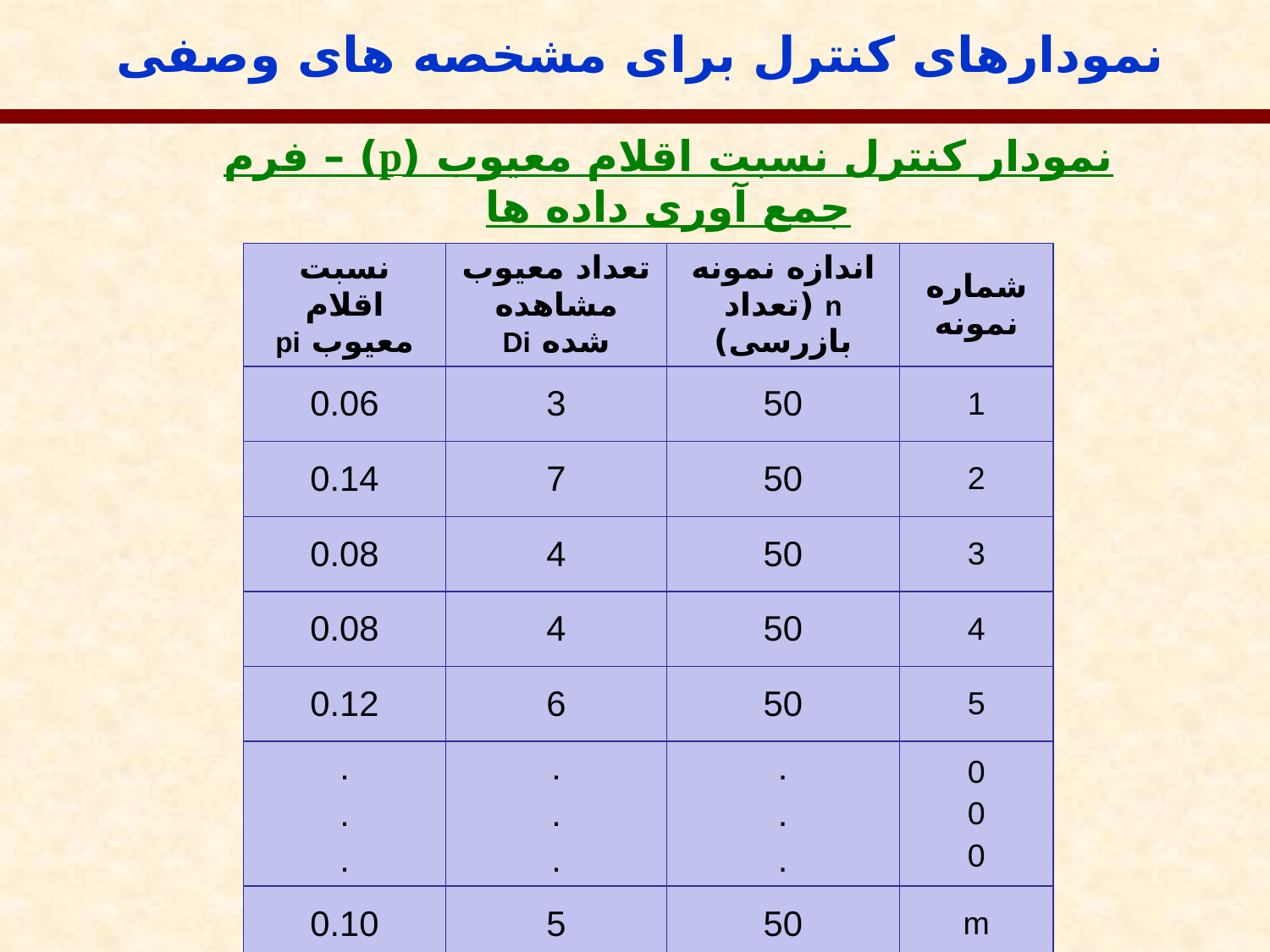

نمودارهای کنترل برای مشخصه های وصفی

نمودار کنترل نسبت اقلام معیوب (p) – فرم جمع آوری داده ها
| نسبت اقلام معیوب pi | تعداد معیوب مشاهده شده Di | اندازه نمونه n (تعداد بازرسی) | شماره نمونه |
| --- | --- | --- | --- |
| 0.06 | 3 | 50 | 1 |
| 0.14 | 7 | 50 | 2 |
| 0.08 | 4 | 50 | 3 |
| 0.08 | 4 | 50 | 4 |
| 0.12 | 6 | 50 | 5 |
| . . . | . . . | . . . | 0 0 0 |
| 0.10 | 5 | 50 | m |